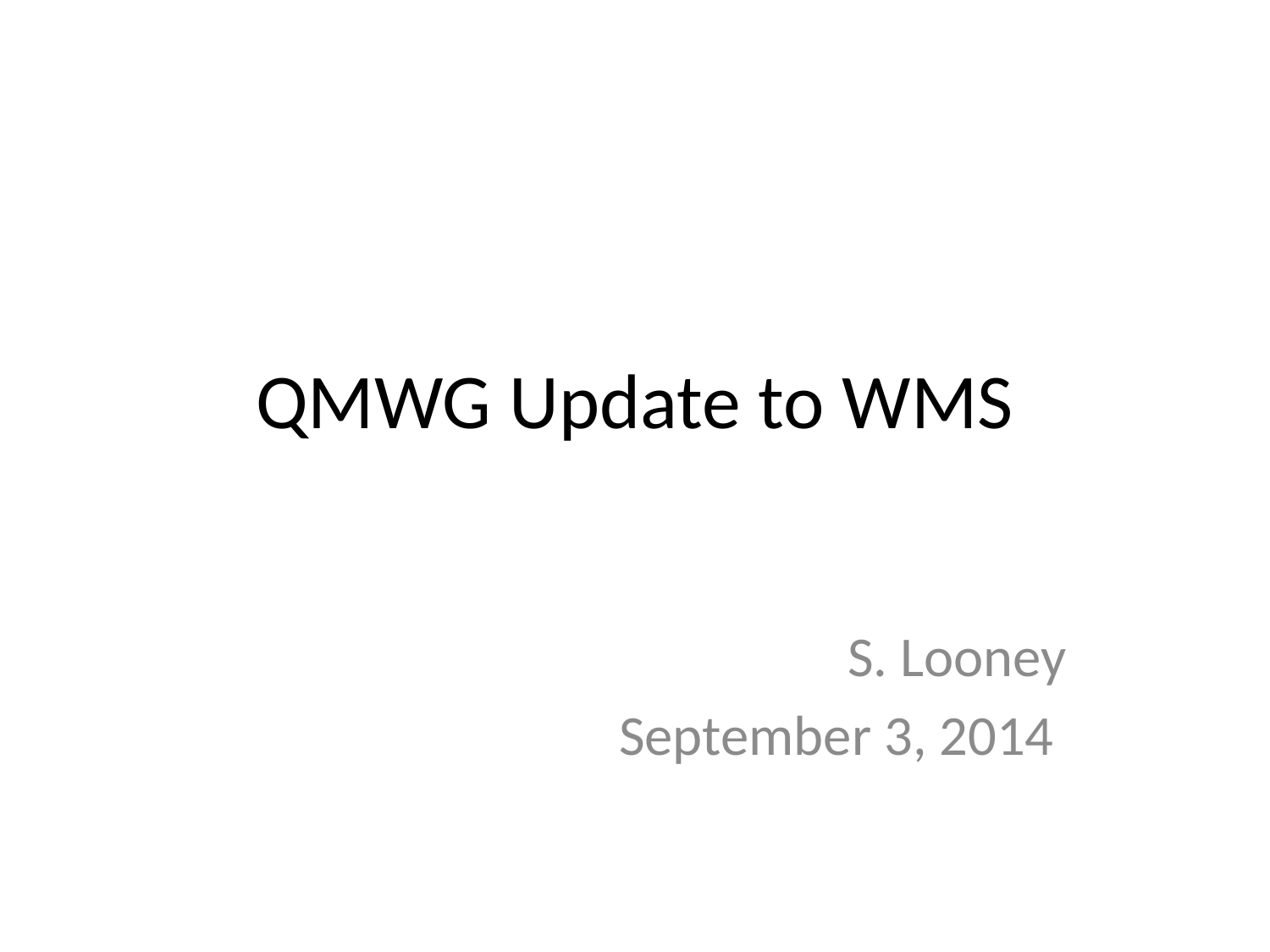

# QMWG Update to WMS
S. Looney
September 3, 2014